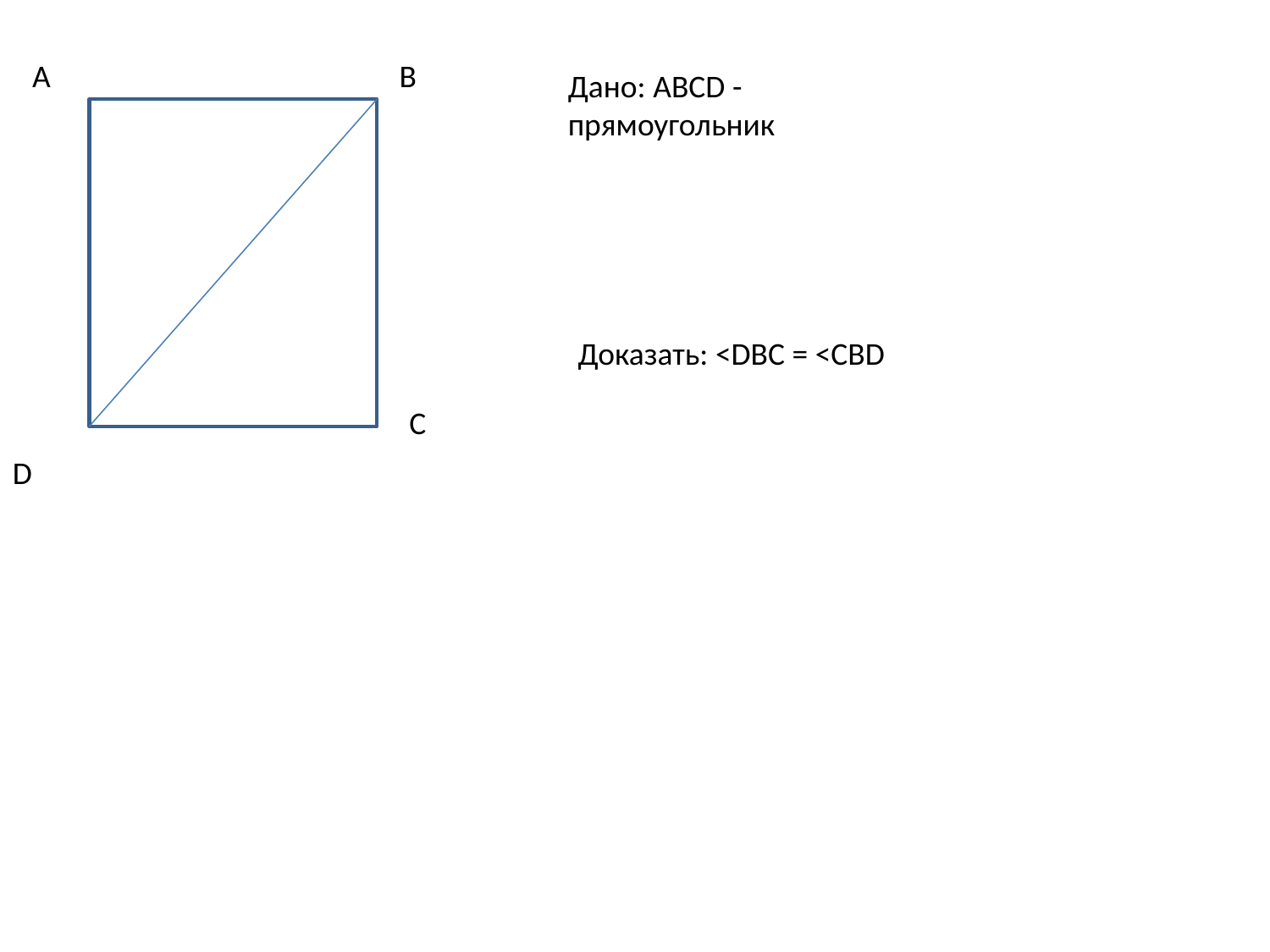

А
В
Дано: ABCD - прямоугольник

Доказать: <DBC = <CBD
С
D